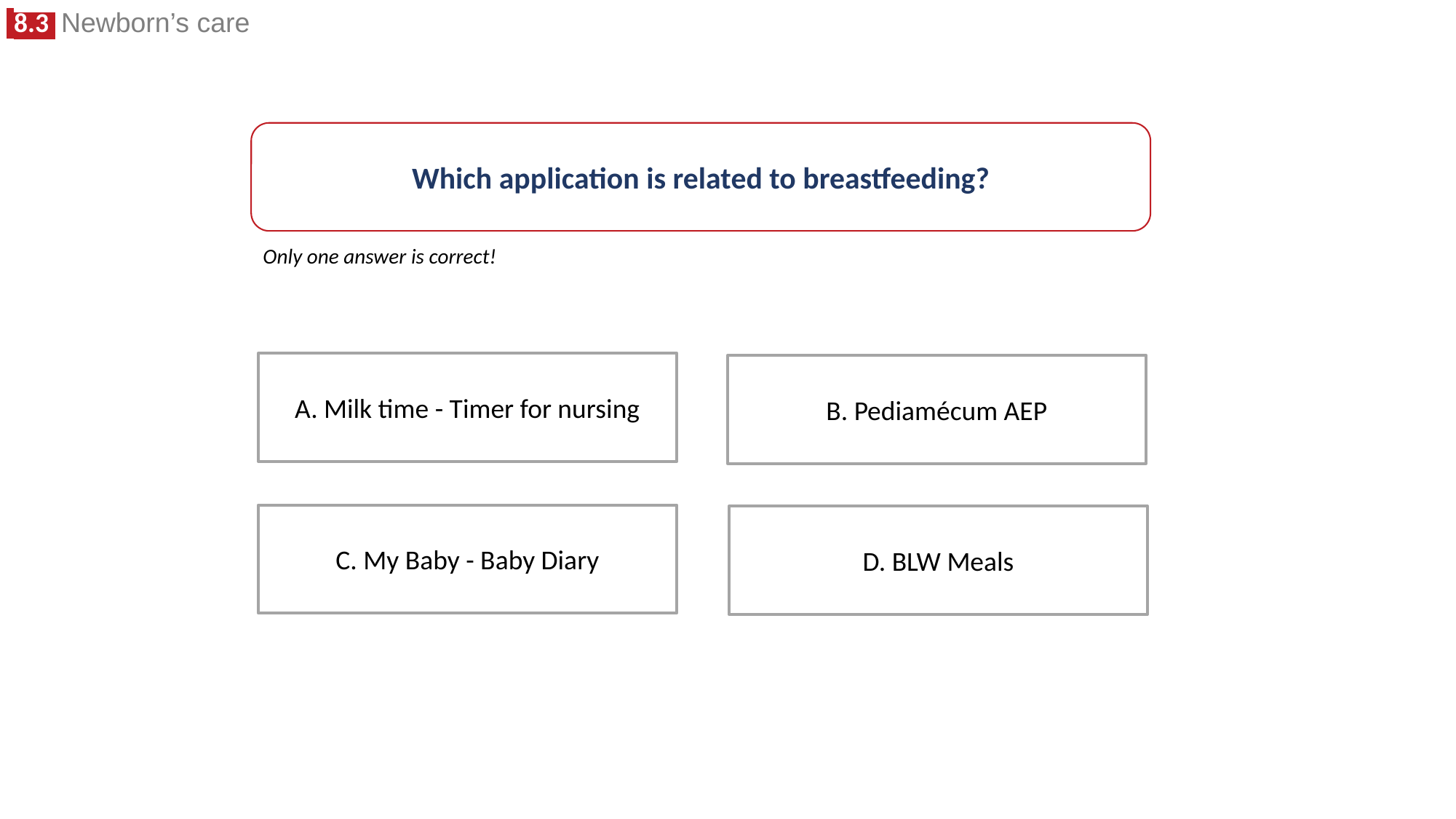

Which application is related to breastfeeding?
Only one answer is correct!
A. Milk time - Timer for nursing
B. Pediamécum AEP
C. My Baby - Baby Diary
D. BLW Meals